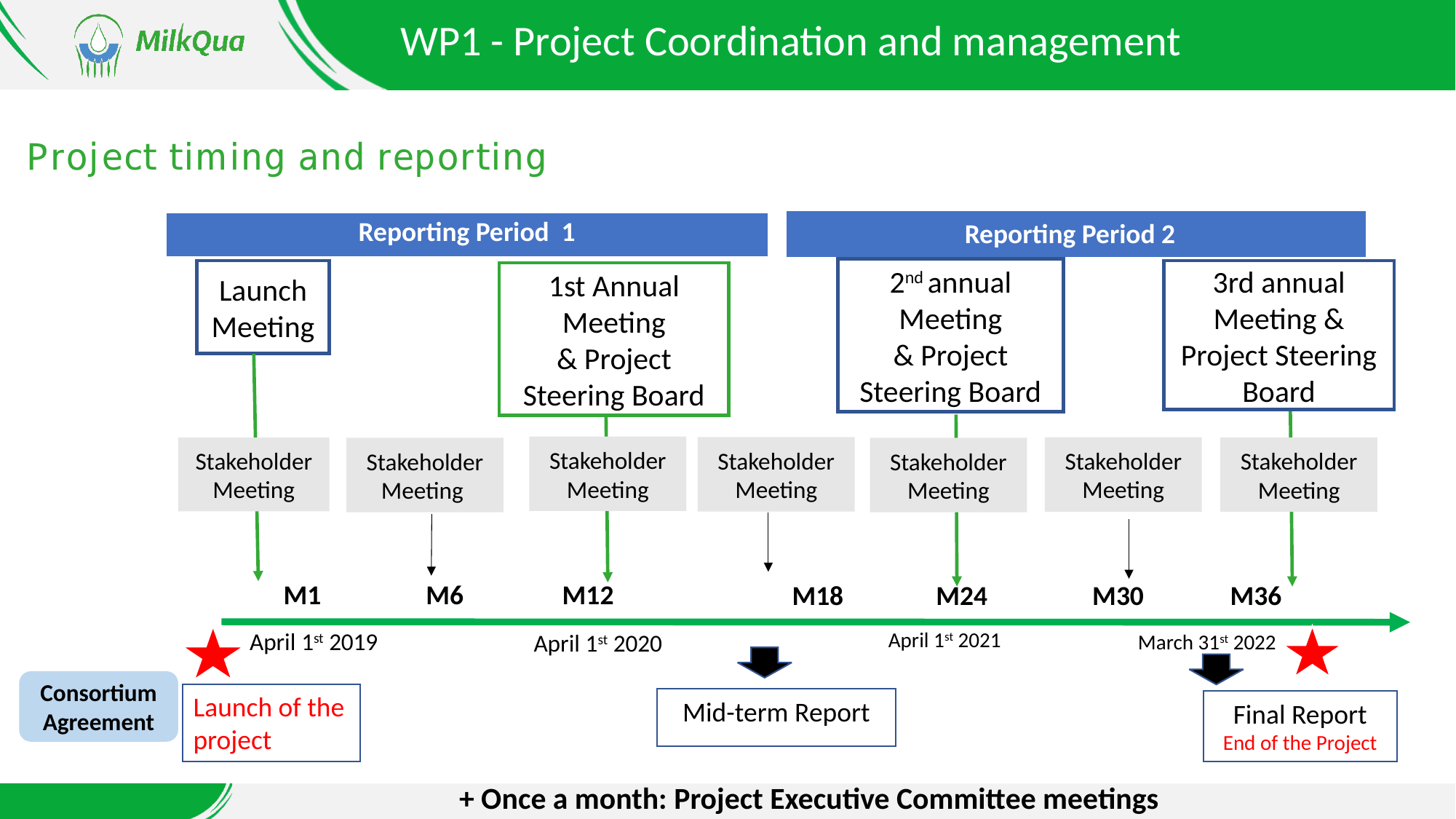

WP1 - Project Coordination and management
Project timing and reporting
#
Reporting Period  1
  Reporting Period 2
|  |
| --- |
|  |
| --- |
2nd annual
Meeting
& Project Steering Board
Launch
Meeting
3rd annual
Meeting & Project Steering Board
1st Annual Meeting
& Project Steering Board
Stakeholder Meeting
Stakeholder Meeting
Stakeholder Meeting
Stakeholder Meeting
Stakeholder Meeting
Stakeholder Meeting
Stakeholder Meeting
           M1                 M6                M12
                   M18               M24                 M30              M36
April 1st 2021
April 1st 2019
April 1st 2020
March 31st 2022

Consortium Agreement
Launch of the project
Mid-term Report
Final Report
End of the Project
+ Once a month: Project Executive Committee meetings